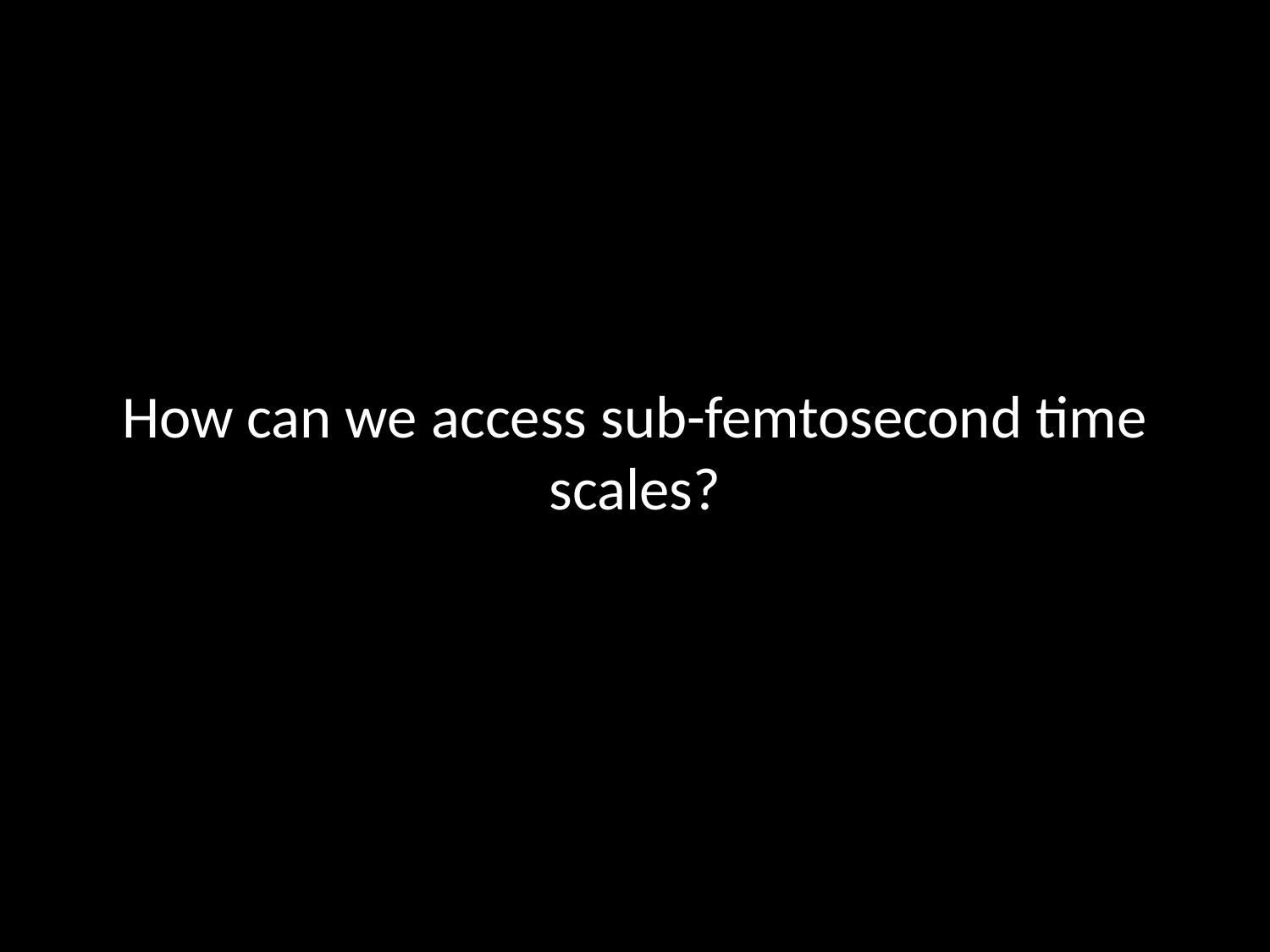

# How can we access sub-femtosecond time scales?